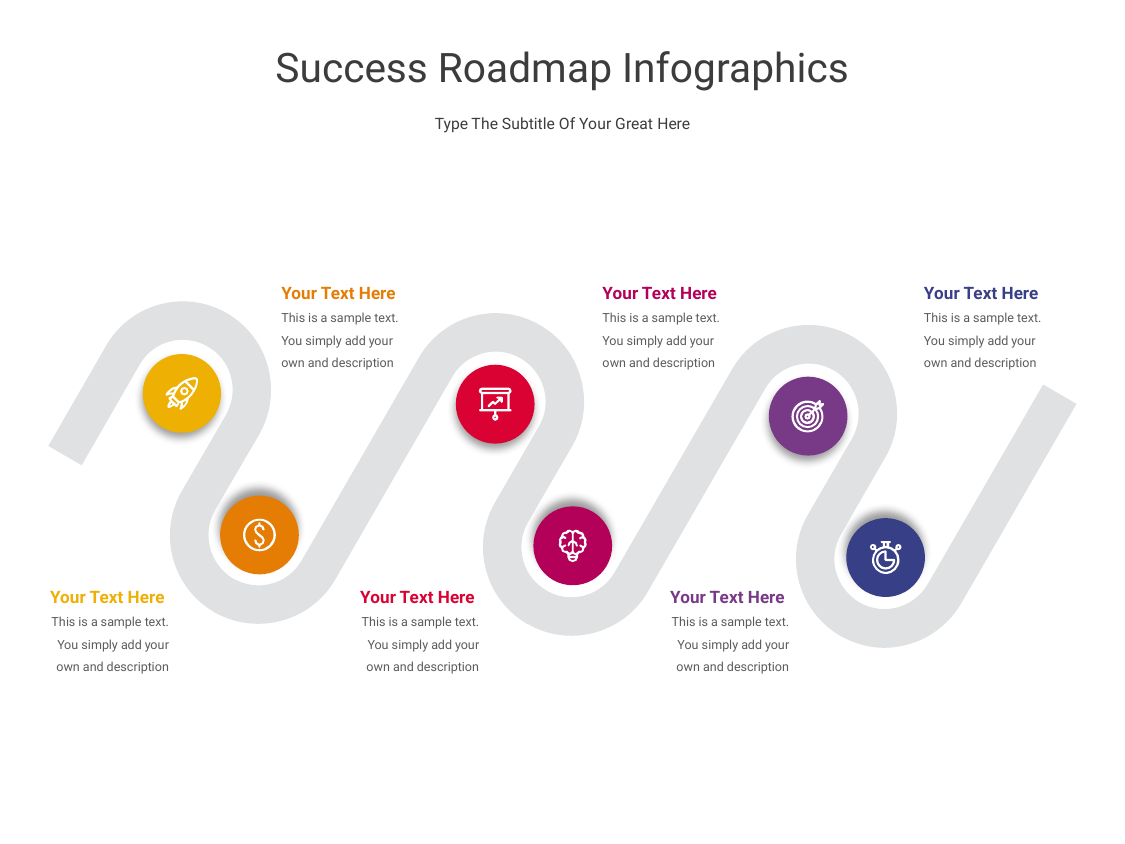

# Success Roadmap Infographics
Type The Subtitle Of Your Great Here
Your Text Here
This is a sample text. You simply add your own and description
Your Text Here
This is a sample text. You simply add your own and description
Your Text Here
This is a sample text. You simply add your own and description

Your Text Here
This is a sample text. You simply add your own and description
Your Text Here
This is a sample text. You simply add your own and description
Your Text Here
This is a sample text. You simply add your own and description